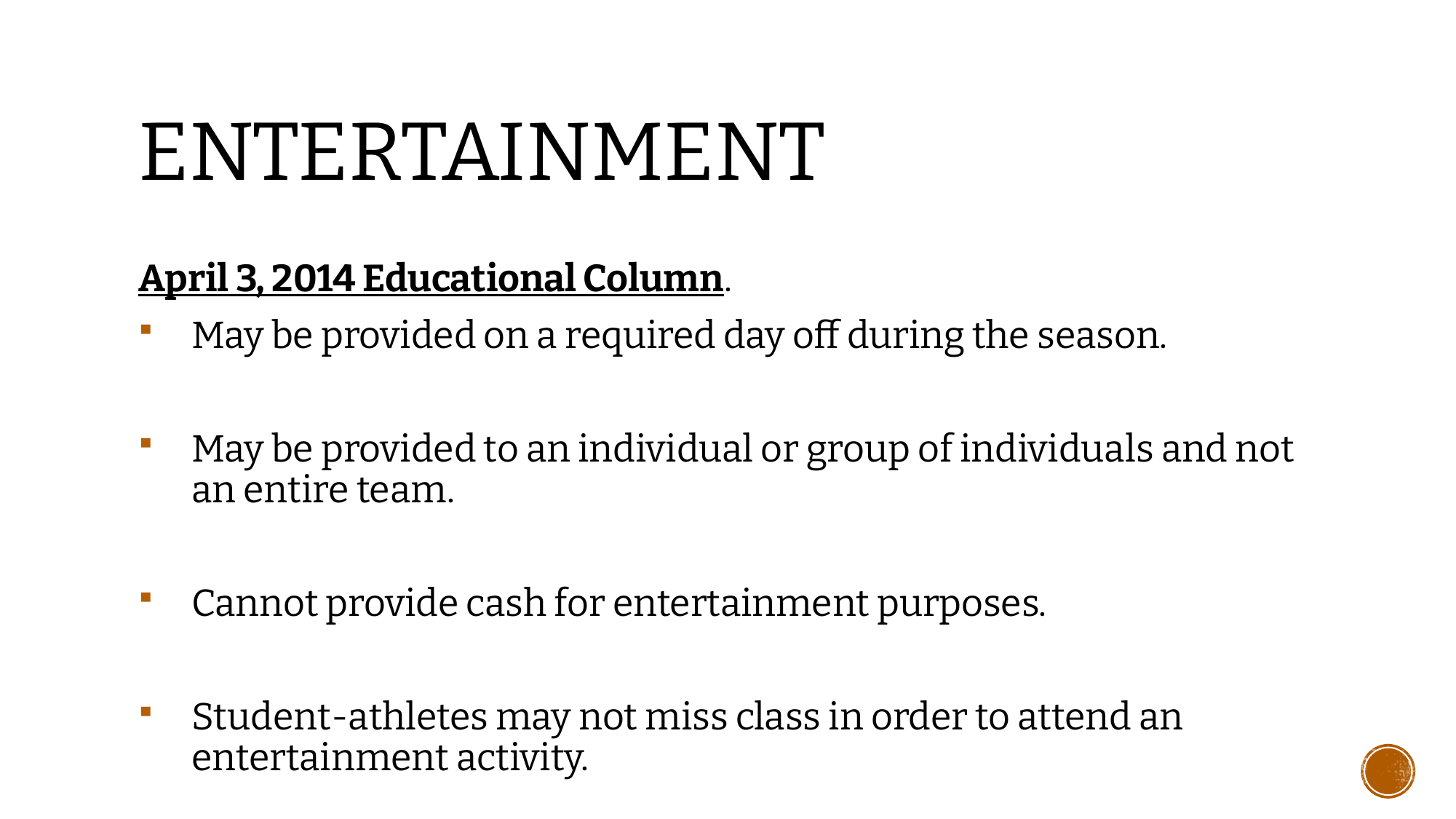

# entertainment
April 3, 2014 Educational Column.
May be provided on a required day off during the season.

May be provided to an individual or group of individuals and not an entire team.

Cannot provide cash for entertainment purposes.

Student-athletes may not miss class in order to attend an entertainment activity.